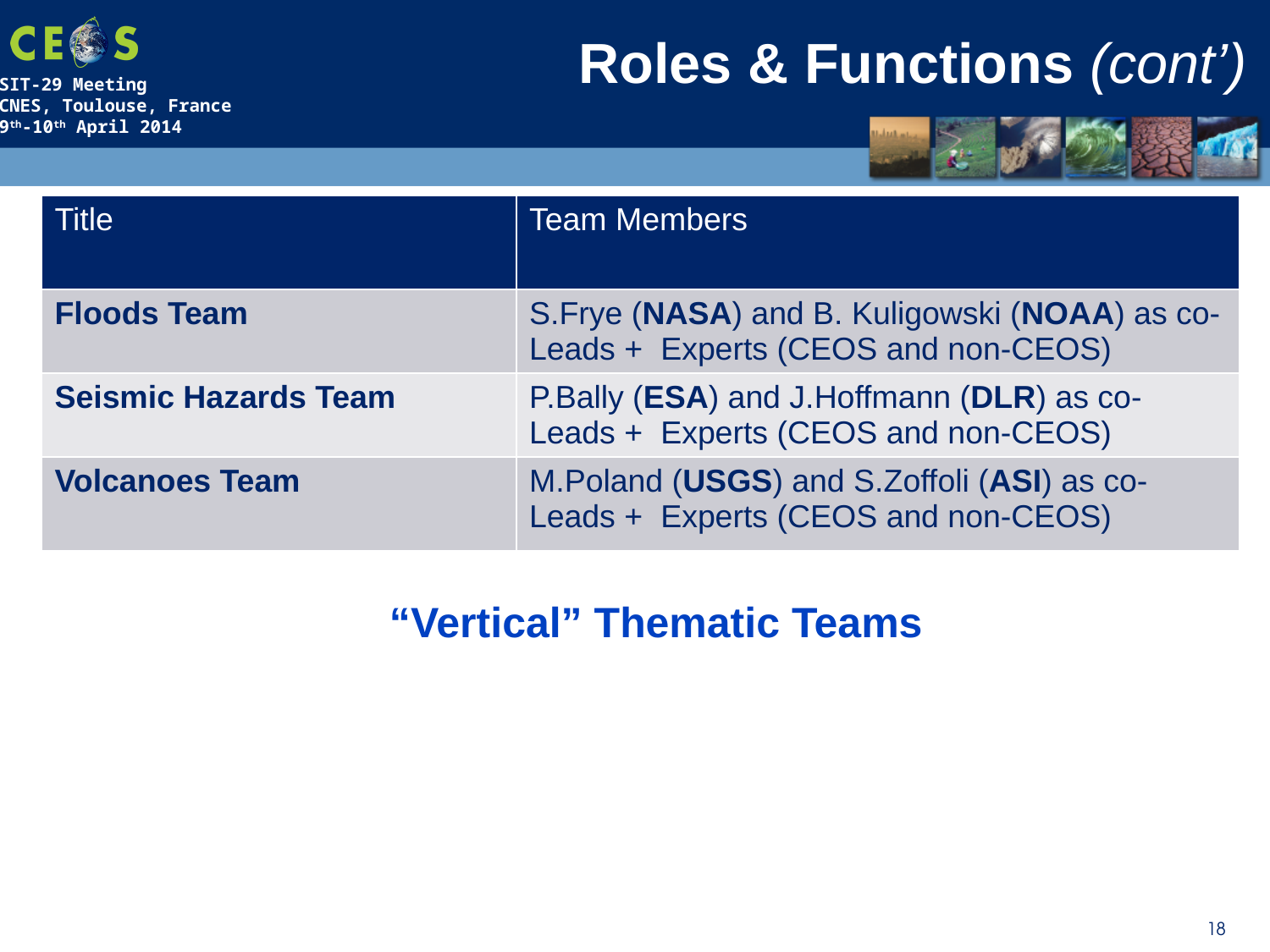

# Roles & Functions (cont’)
| Title | Team Members |
| --- | --- |
| Floods Team | S.Frye (NASA) and B. Kuligowski (NOAA) as co-Leads + Experts (CEOS and non-CEOS) |
| Seismic Hazards Team | P.Bally (ESA) and J.Hoffmann (DLR) as co-Leads + Experts (CEOS and non-CEOS) |
| Volcanoes Team | M.Poland (USGS) and S.Zoffoli (ASI) as co-Leads + Experts (CEOS and non-CEOS) |
“Vertical” Thematic Teams
18